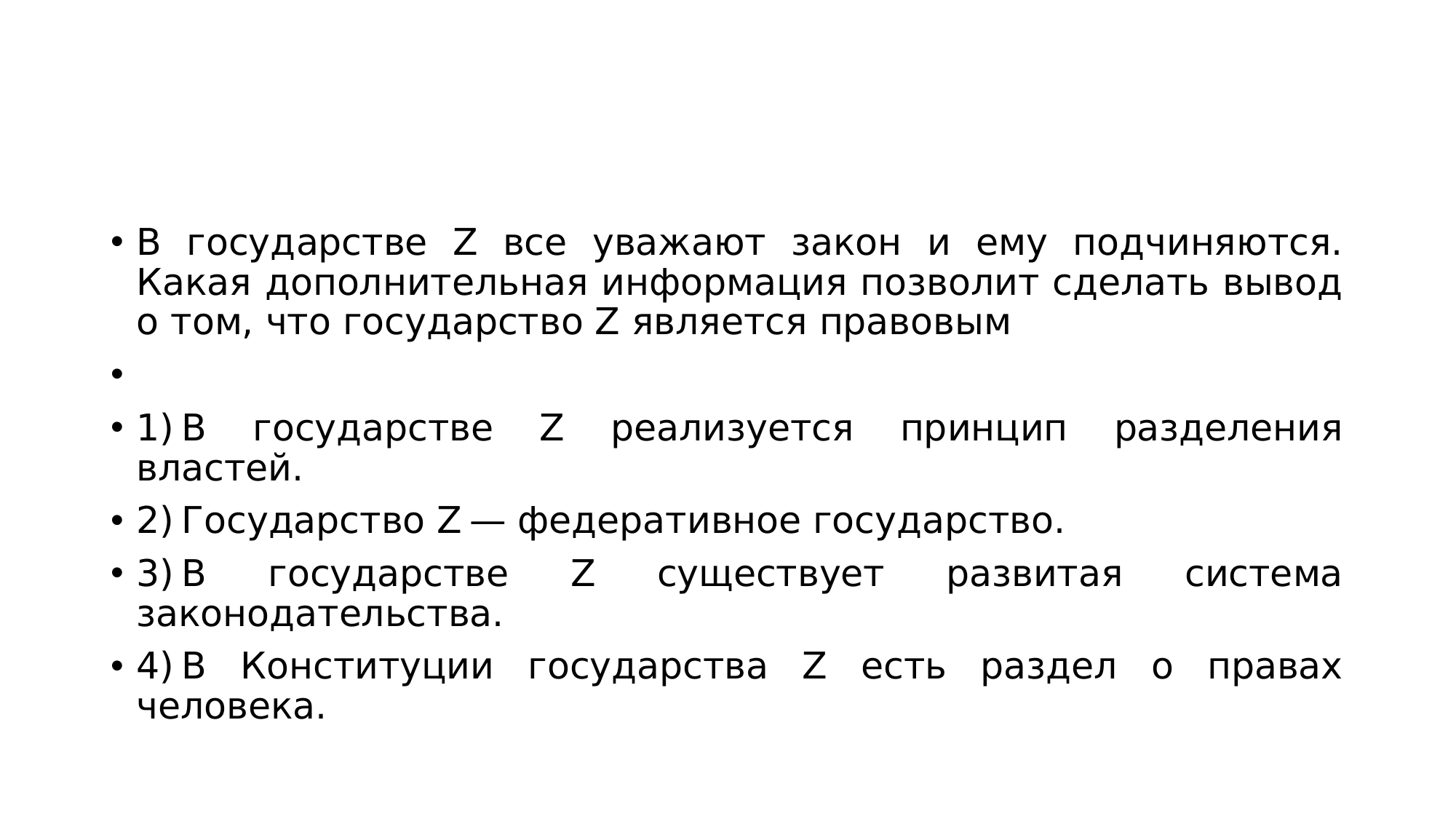

#
В государстве Z все уважают закон и ему подчиняются. Какая дополнительная информация позволит сделать вывод о том, что государство Z является правовым

1) В государстве Z реализуется принцип разделения властей.
2) Государство Z — федеративное государство.
3) В государстве Z существует развитая система законодательства.
4) В Конституции государства Z есть раздел о правах человека.